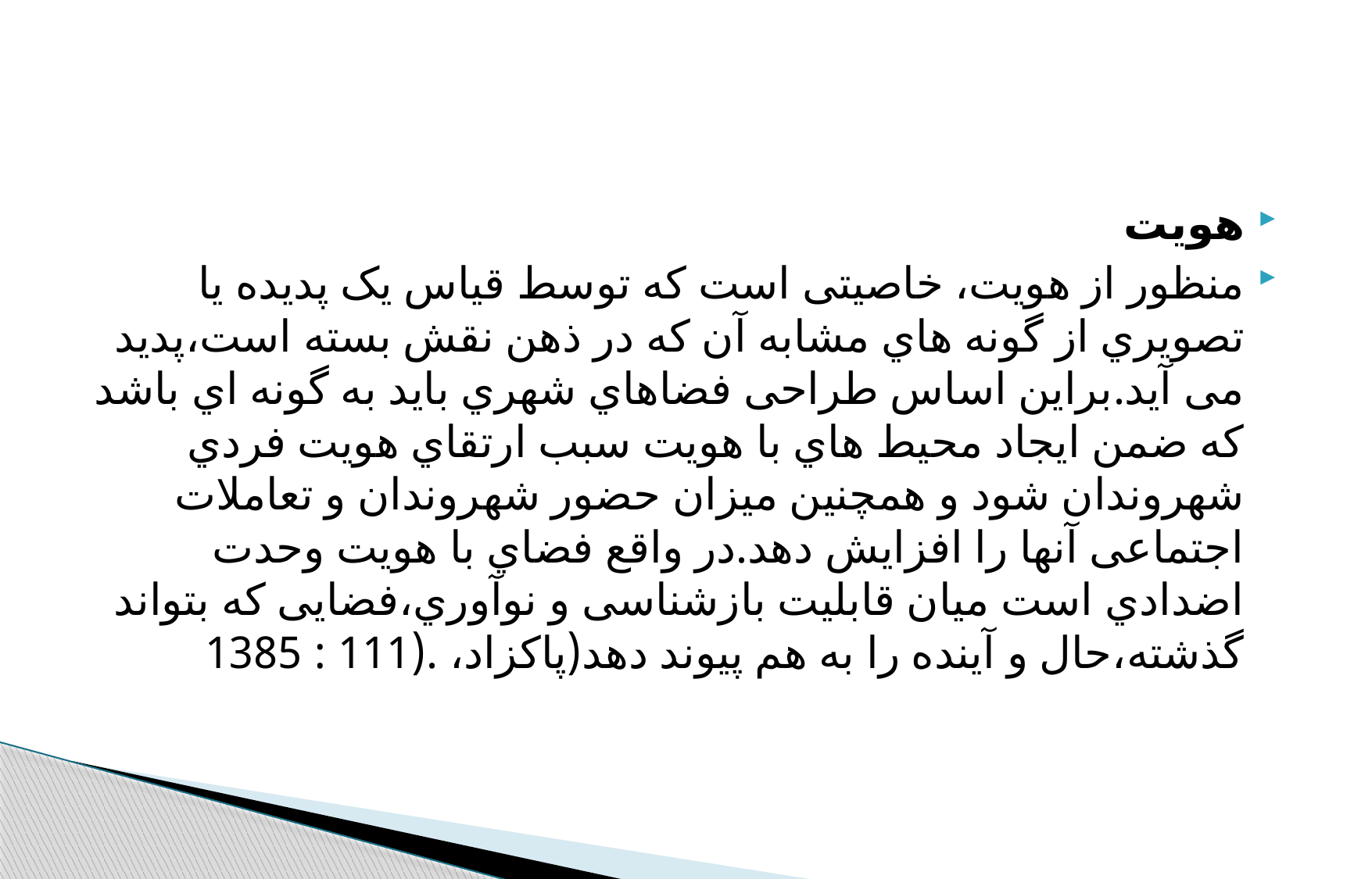

#
هویت
منظور از هویت، خاصیتی است که توسط قیاس یک پدیده یا تصویري از گونه هاي مشابه آن که در ذهن نقش بسته است،پدید می آید.براین اساس طراحی فضاهاي شهري باید به گونه اي باشد که ضمن ایجاد محیط هاي با هویت سبب ارتقاي هویت فردي شهروندان شود و همچنین میزان حضور شهروندان و تعاملات اجتماعی آنها را افزایش دهد.در واقع فضاي با هویت وحدت اضدادي است میان قابلیت بازشناسی و نوآوري،فضایی که بتواند گذشته،حال و آینده را به هم پیوند دهد(پاکزاد، .(111 : 1385